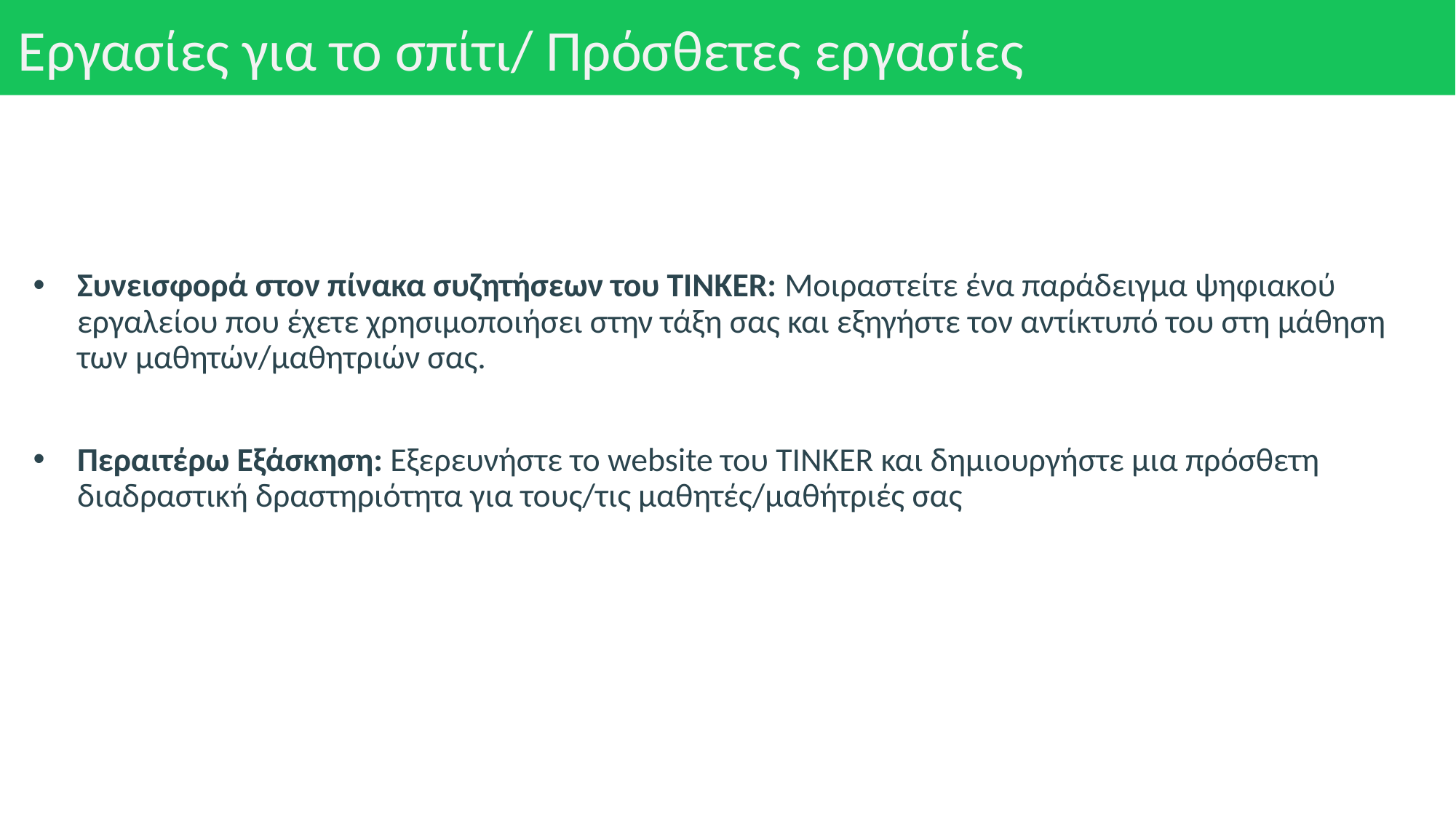

# Εργασίες για το σπίτι/ Πρόσθετες εργασίες

Συνεισφορά στον πίνακα συζητήσεων του TINKER: Μοιραστείτε ένα παράδειγμα ψηφιακού εργαλείου που έχετε χρησιμοποιήσει στην τάξη σας και εξηγήστε τον αντίκτυπό του στη μάθηση των μαθητών/μαθητριών σας.

Περαιτέρω Εξάσκηση: Εξερευνήστε το website του TINKER και δημιουργήστε μια πρόσθετη διαδραστική δραστηριότητα για τους/τις μαθητές/μαθήτριές σας